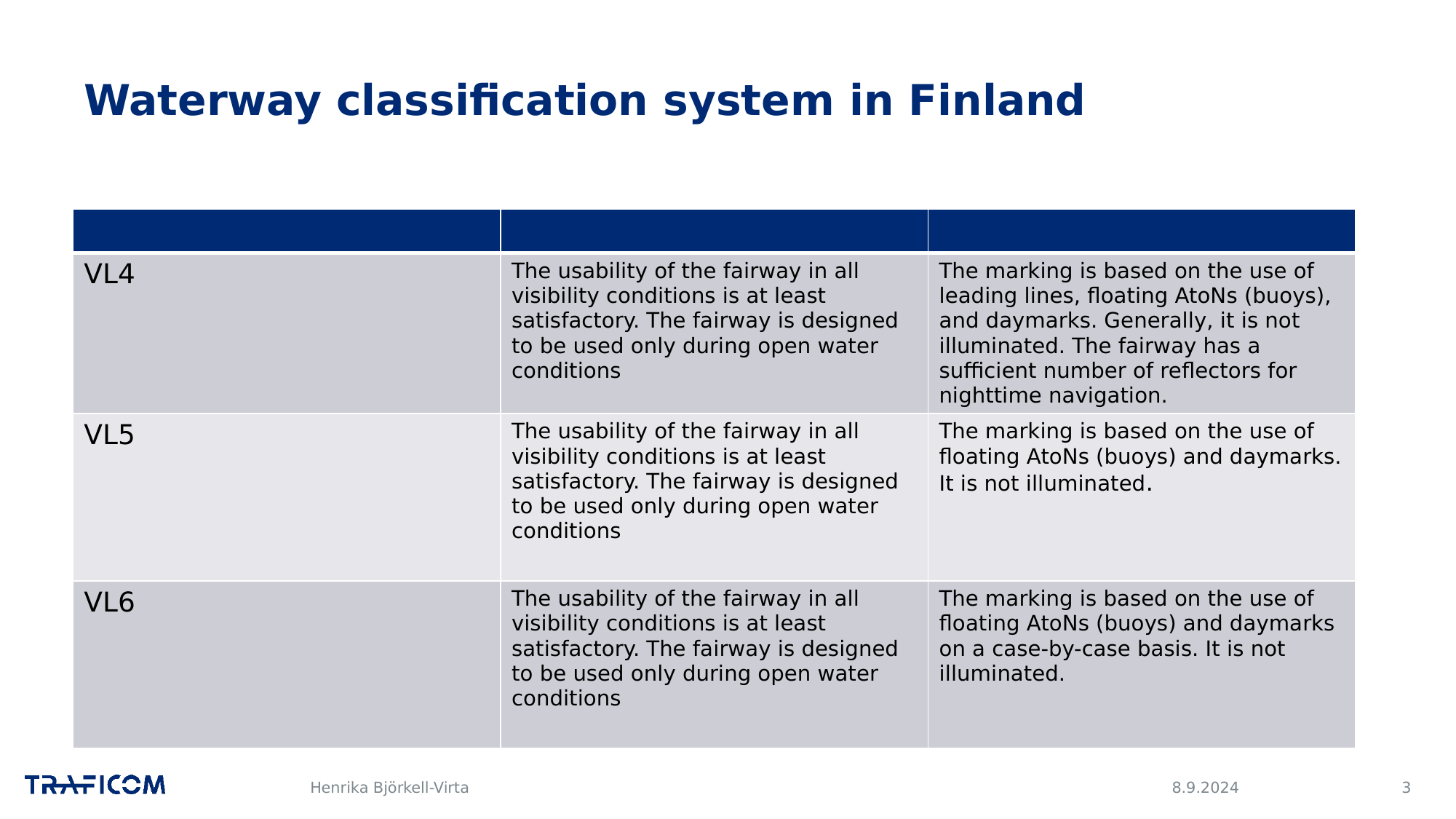

# Waterway classification system in Finland
|  |  |  |
| --- | --- | --- |
| VL4 | The usability of the fairway in all visibility conditions is at least satisfactory. The fairway is designed to be used only during open water conditions | The marking is based on the use of leading lines, floating AtoNs (buoys), and daymarks. Generally, it is not illuminated. The fairway has a sufficient number of reflectors for nighttime navigation. |
| VL5 | The usability of the fairway in all visibility conditions is at least satisfactory. The fairway is designed to be used only during open water conditions | The marking is based on the use of floating AtoNs (buoys) and daymarks. It is not illuminated. |
| VL6 | The usability of the fairway in all visibility conditions is at least satisfactory. The fairway is designed to be used only during open water conditions | The marking is based on the use of floating AtoNs (buoys) and daymarks on a case-by-case basis. It is not illuminated. |
Henrika Björkell-Virta
8.9.2024
3